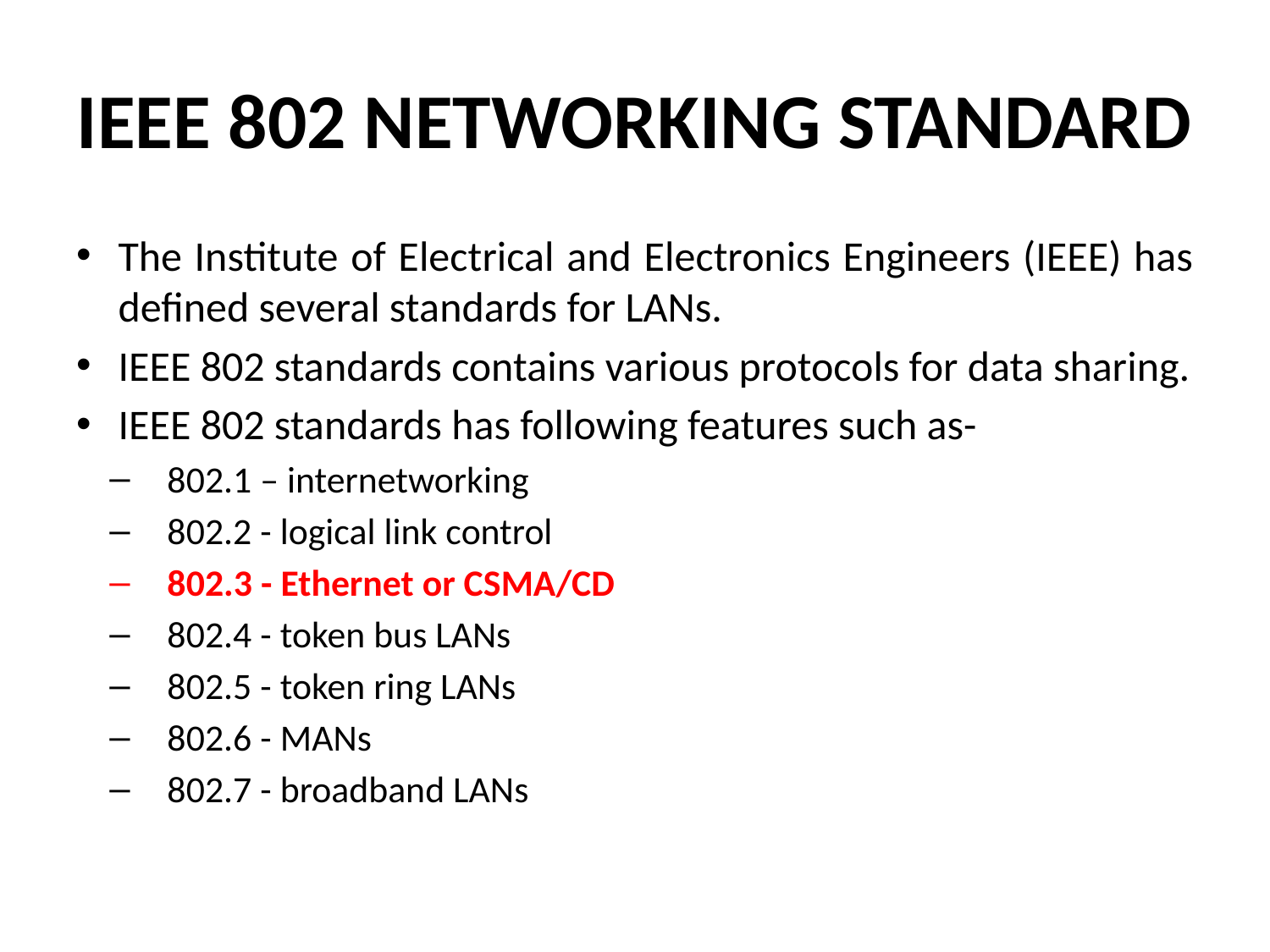

# IEEE 802 NETWORKING STANDARD
The Institute of Electrical and Electronics Engineers (IEEE) has defined several standards for LANs.
IEEE 802 standards contains various protocols for data sharing.
IEEE 802 standards has following features such as-
802.1 – internetworking
802.2 - logical link control
802.3 - Ethernet or CSMA/CD
802.4 - token bus LANs
802.5 - token ring LANs
802.6 - MANs
802.7 - broadband LANs